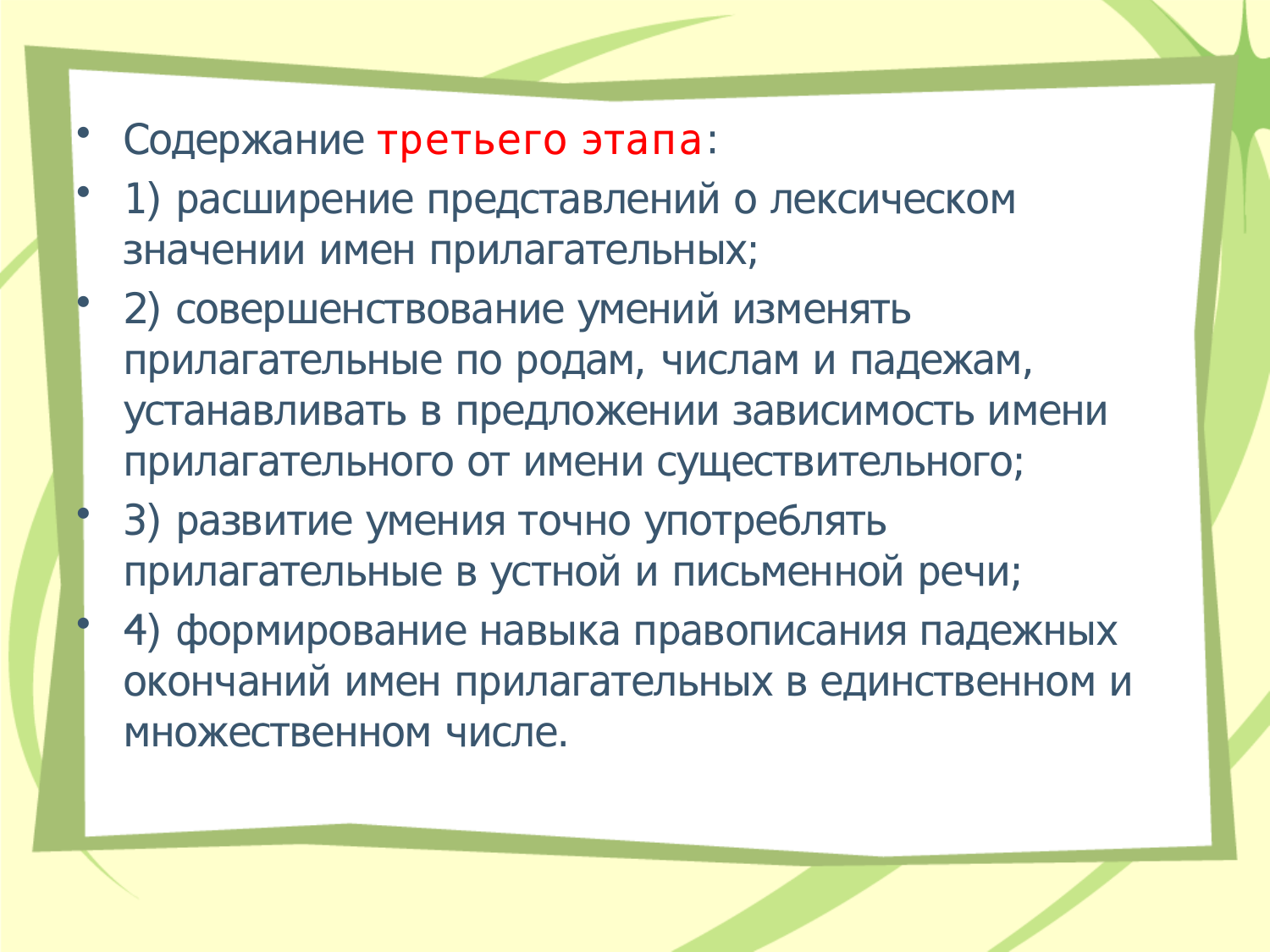

Содержание третьего этапа:
1) расширение представлений о лексическом значении имен прилагательных;
2) совершенствование умений изменять прилагательные по родам, числам и падежам, устанавливать в предложении зависимость имени прилагательного от имени существительного;
3) развитие умения точно употреблять прилагательные в устной и письменной речи;
4) формирование навыка правописания падежных окончаний имен прилагательных в единственном и множественном числе.